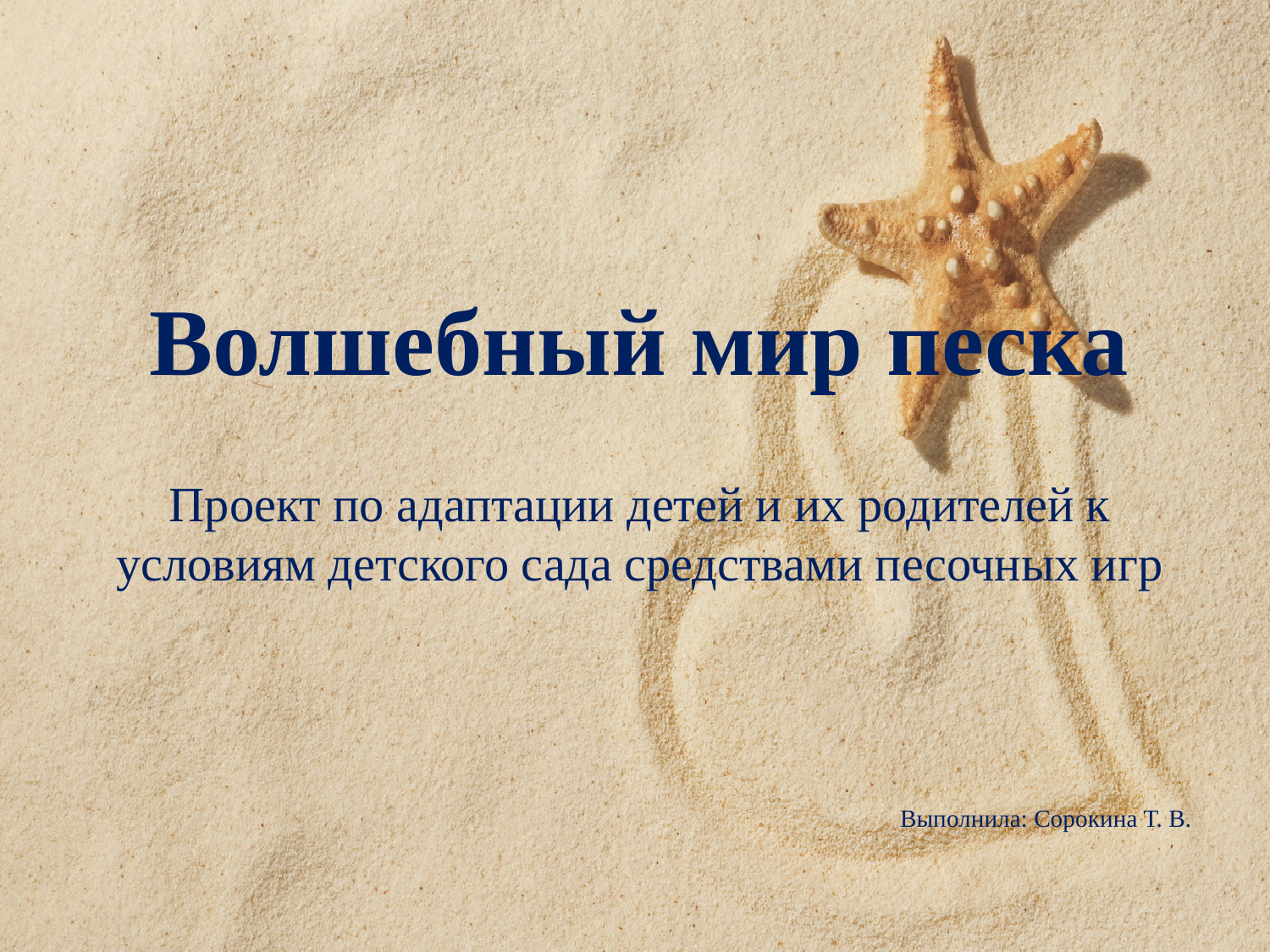

# Волшебный мир песка
Проект по адаптации детей и их родителей к условиям детского сада средствами песочных игр

Выполнила: Сорокина Т. В.